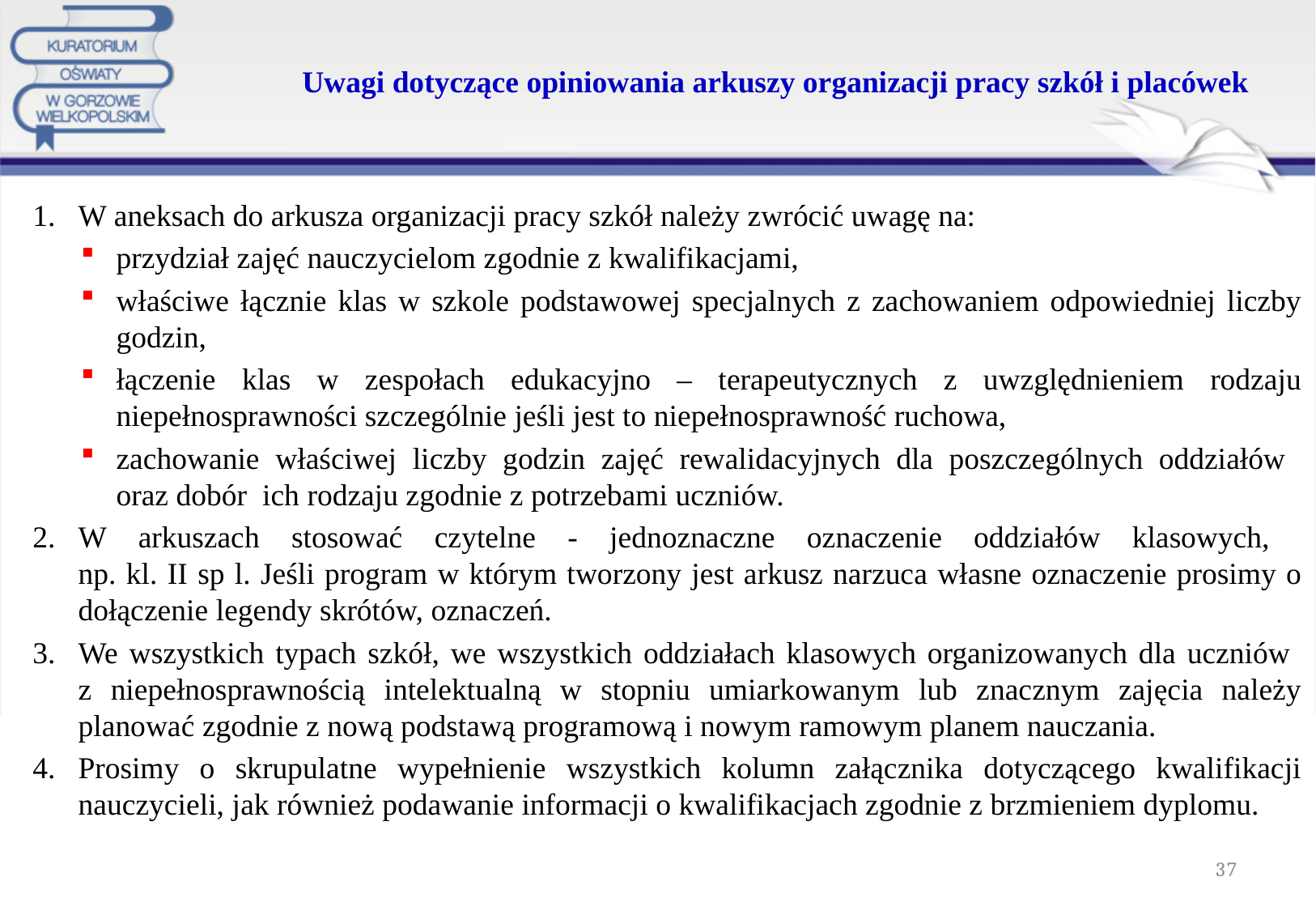

# Uwagi dotyczące opiniowania arkuszy organizacji pracy szkół i placówek
W aneksach do arkusza organizacji pracy szkół należy zwrócić uwagę na:
przydział zajęć nauczycielom zgodnie z kwalifikacjami,
właściwe łącznie klas w szkole podstawowej specjalnych z zachowaniem odpowiedniej liczby godzin,
łączenie klas w zespołach edukacyjno – terapeutycznych z uwzględnieniem rodzaju niepełnosprawności szczególnie jeśli jest to niepełnosprawność ruchowa,
zachowanie właściwej liczby godzin zajęć rewalidacyjnych dla poszczególnych oddziałów
oraz dobór  ich rodzaju zgodnie z potrzebami uczniów.
W arkuszach stosować czytelne - jednoznaczne oznaczenie oddziałów klasowych,
np. kl. II sp l. Jeśli program w którym tworzony jest arkusz narzuca własne oznaczenie prosimy o dołączenie legendy skrótów, oznaczeń.
We wszystkich typach szkół, we wszystkich oddziałach klasowych organizowanych dla uczniów
z niepełnosprawnością intelektualną w stopniu umiarkowanym lub znacznym zajęcia należy planować zgodnie z nową podstawą programową i nowym ramowym planem nauczania.
Prosimy o skrupulatne wypełnienie wszystkich kolumn załącznika dotyczącego kwalifikacji nauczycieli, jak również podawanie informacji o kwalifikacjach zgodnie z brzmieniem dyplomu.
37